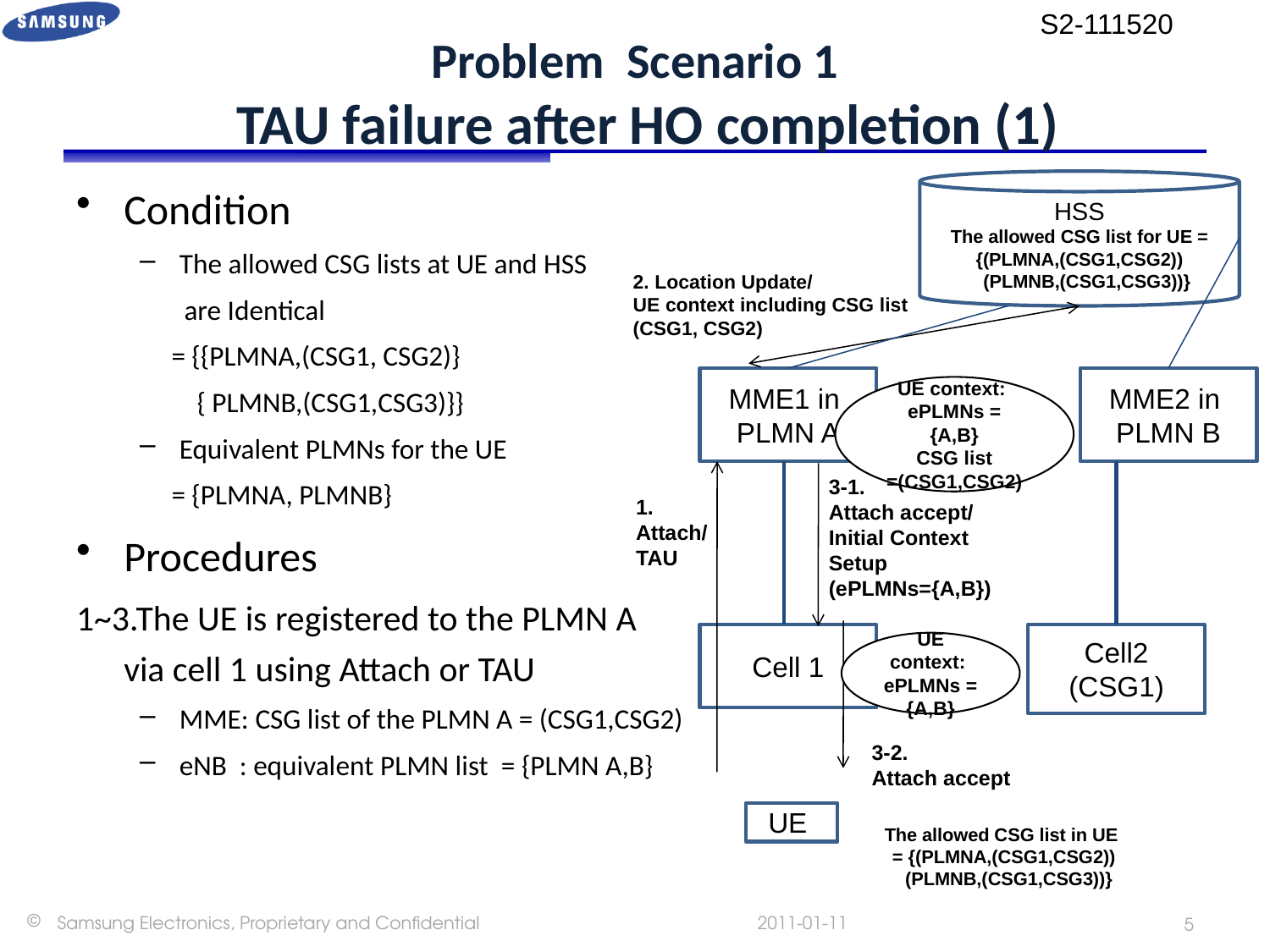

S2-111520
# Problem  Scenario 1 TAU failure after HO completion (1)
Condition
The allowed CSG lists at UE and HSS
       are Identical
     = {{PLMNA,(CSG1, CSG2)}
         { PLMNB,(CSG1,CSG3)}}
Equivalent PLMNs for the UE
     = {PLMNA, PLMNB}
Procedures
1~3.The UE is registered to the PLMN A via cell 1 using Attach or TAU
MME: CSG list of the PLMN A = (CSG1,CSG2)
eNB  : equivalent PLMN list  = {PLMN A,B}
HSS
The allowed CSG list for UE = {(PLMNA,(CSG1,CSG2))
    (PLMNB,(CSG1,CSG3))}
2. Location Update/
UE context including CSG list  (CSG1, CSG2)
MME1 in  PLMN A
MME2 in  PLMN B
3-1.
Attach accept/ Initial Context Setup (ePLMNs={A,B})
1. Attach/TAU
Cell2 (CSG1)
Cell 1
UE context:
ePLMNs = {A,B}
3-2.
Attach accept
UE
The allowed CSG list in UE
 = {(PLMNA,(CSG1,CSG2))
    (PLMNB,(CSG1,CSG3))}
UE context:
ePLMNs = {A,B}
CSG list =(CSG1,CSG2)
2011-01-11
5